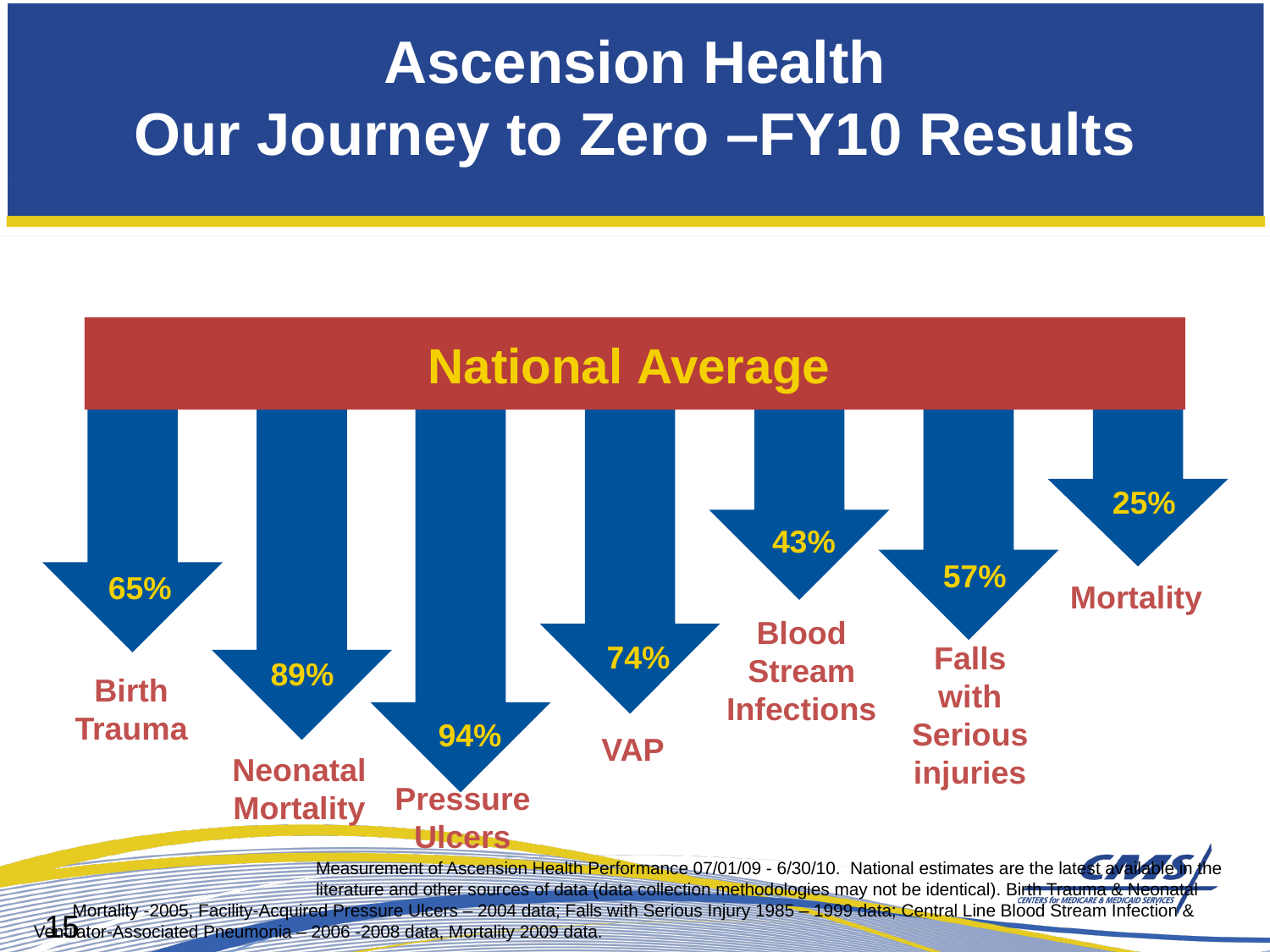

Ascension Health
Our Journey to Zero –FY10 Results

National Average

25%

43%
57%
65%
Mortality
Blood Stream Infections
74%
Falls with Serious injuries
89%
Birth Trauma
94%
VAP
Neonatal Mortality
Pressure Ulcers
                                                          Measurement of Ascension Health Performance 07/01/09 - 6/30/10.  National estimates are the latest available in the
                                                          literature and other sources of data (data collection methodologies may not be identical). Birth Trauma & Neonatal                     Mortality -2005, Facility-Acquired Pressure Ulcers – 2004 data; Falls with Serious Injury 1985 – 1999 data; Central Line Blood Stream Infection & Ventilator-Associated Pneumonia – 2006 -2008 data, Mortality 2009 data.

15